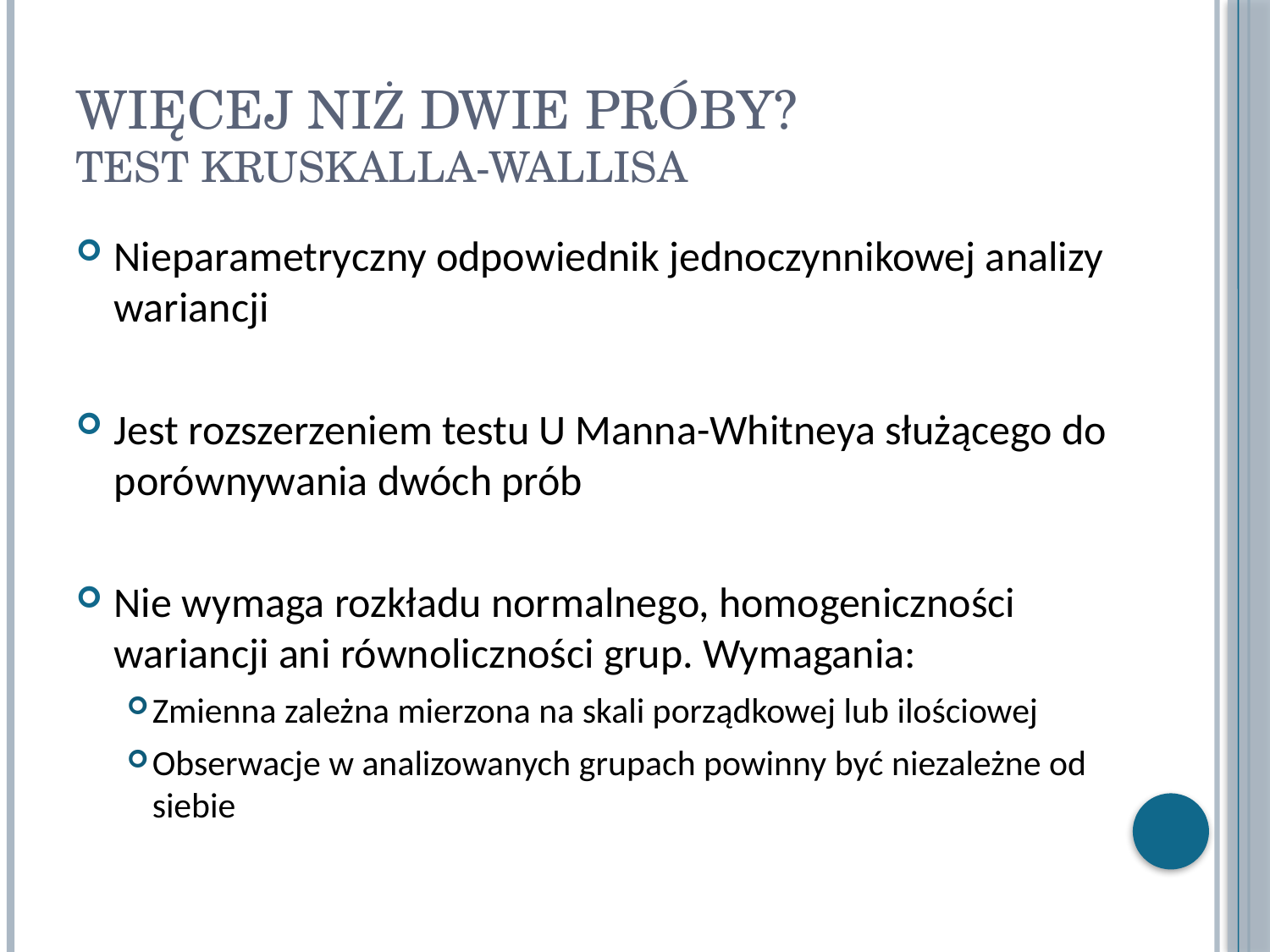

# Więcej niż dwie próby? Test Kruskalla-Wallisa
Nieparametryczny odpowiednik jednoczynnikowej analizy wariancji

Jest rozszerzeniem testu U Manna-Whitneya służącego do porównywania dwóch prób

Nie wymaga rozkładu normalnego, homogeniczności wariancji ani równoliczności grup. Wymagania:
Zmienna zależna mierzona na skali porządkowej lub ilościowej
Obserwacje w analizowanych grupach powinny być niezależne od siebie